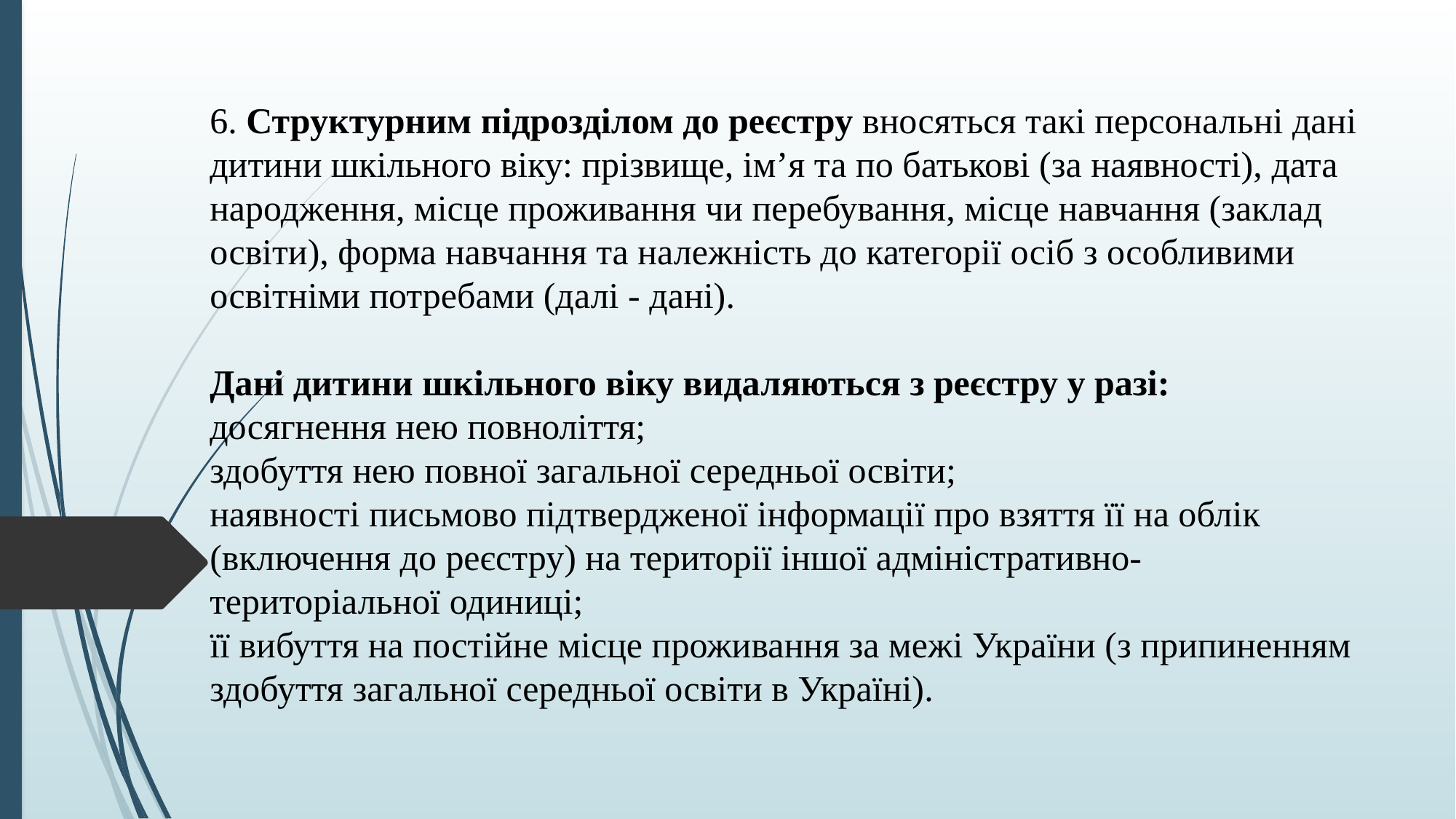

# 6. Структурним підрозділом до реєстру вносяться такі персональні дані дитини шкільного віку: прізвище, ім’я та по батькові (за наявності), дата народження, місце проживання чи перебування, місце навчання (заклад освіти), форма навчання та належність до категорії осіб з особливими освітніми потребами (далі - дані). Дані дитини шкільного віку видаляються з реєстру у разі: досягнення нею повноліття; здобуття нею повної загальної середньої освіти; наявності письмово підтвердженої інформації про взяття її на облік (включення до реєстру) на території іншої адміністративно-територіальної одиниці; її вибуття на постійне місце проживання за межі України (з припиненням здобуття загальної середньої освіти в Україні).